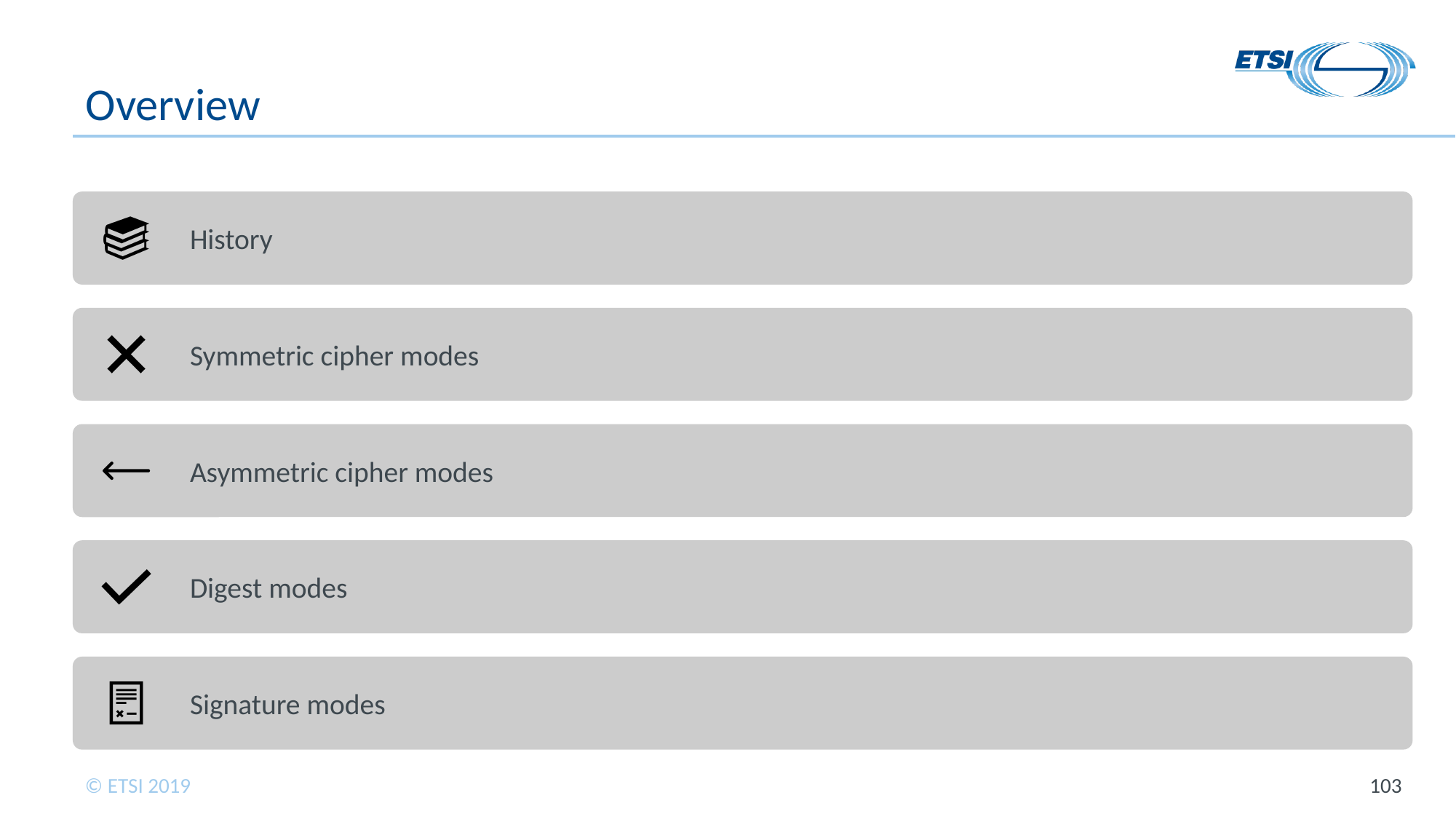

# Overview
History
Symmetric cipher modes
Asymmetric cipher modes
Digest modes
Signature modes